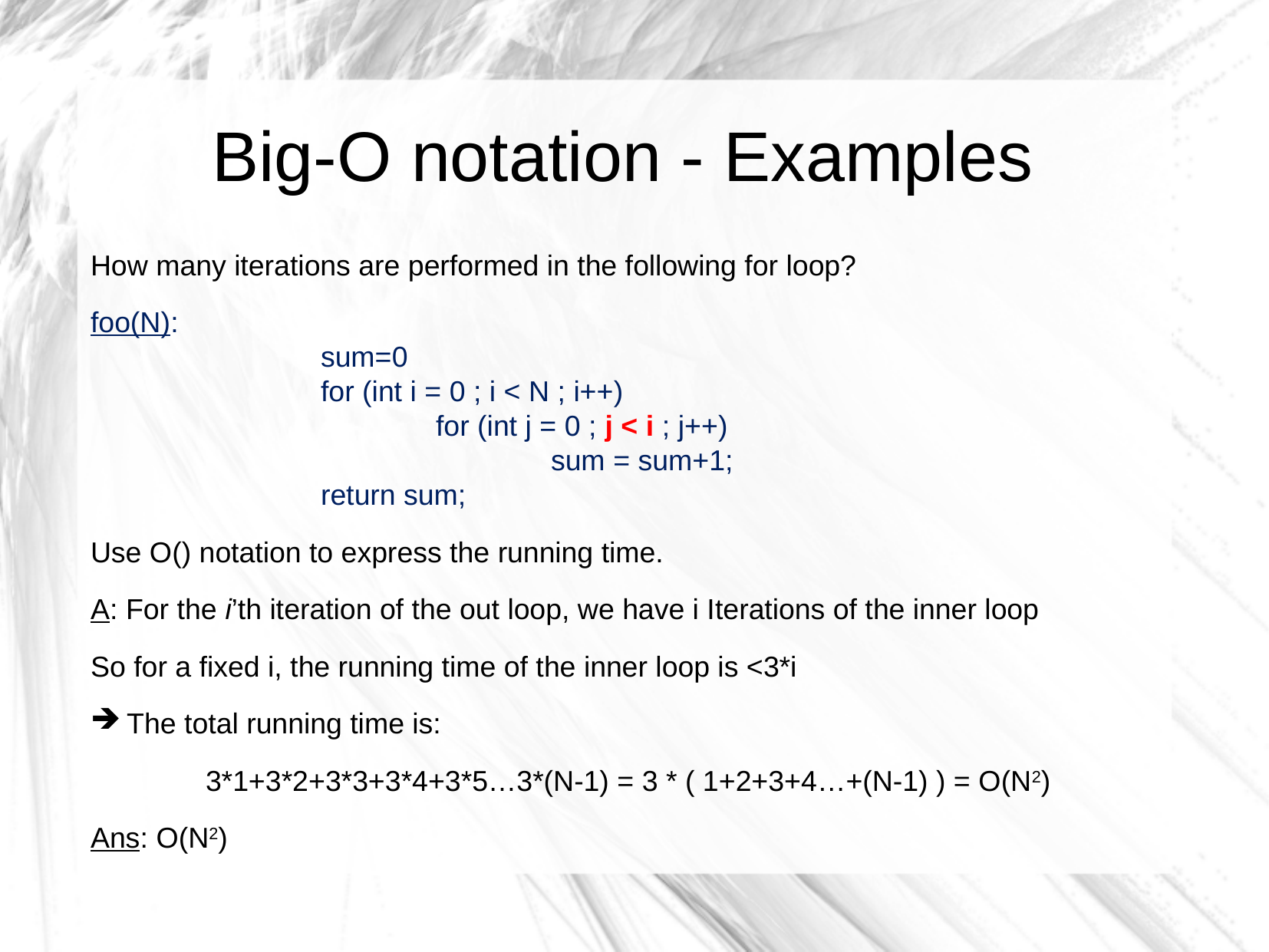

# Big-O notation - Examples
How many iterations are performed in the following for loop?
foo(N):
 		sum=0
		for (int i = 0 ; i < N ; i++)
	 		for (int j = 0 ; j < i ; j++)
				sum = sum+1;
		return sum;
Use O() notation to express the running time.
A: For the i’th iteration of the out loop, we have i Iterations of the inner loop
So for a fixed i, the running time of the inner loop is <3*i
The total running time is:
	3*1+3*2+3*3+3*4+3*5…3*(N-1) = 3 * ( 1+2+3+4…+(N-1) ) = O(N2)
Ans: O(N2)